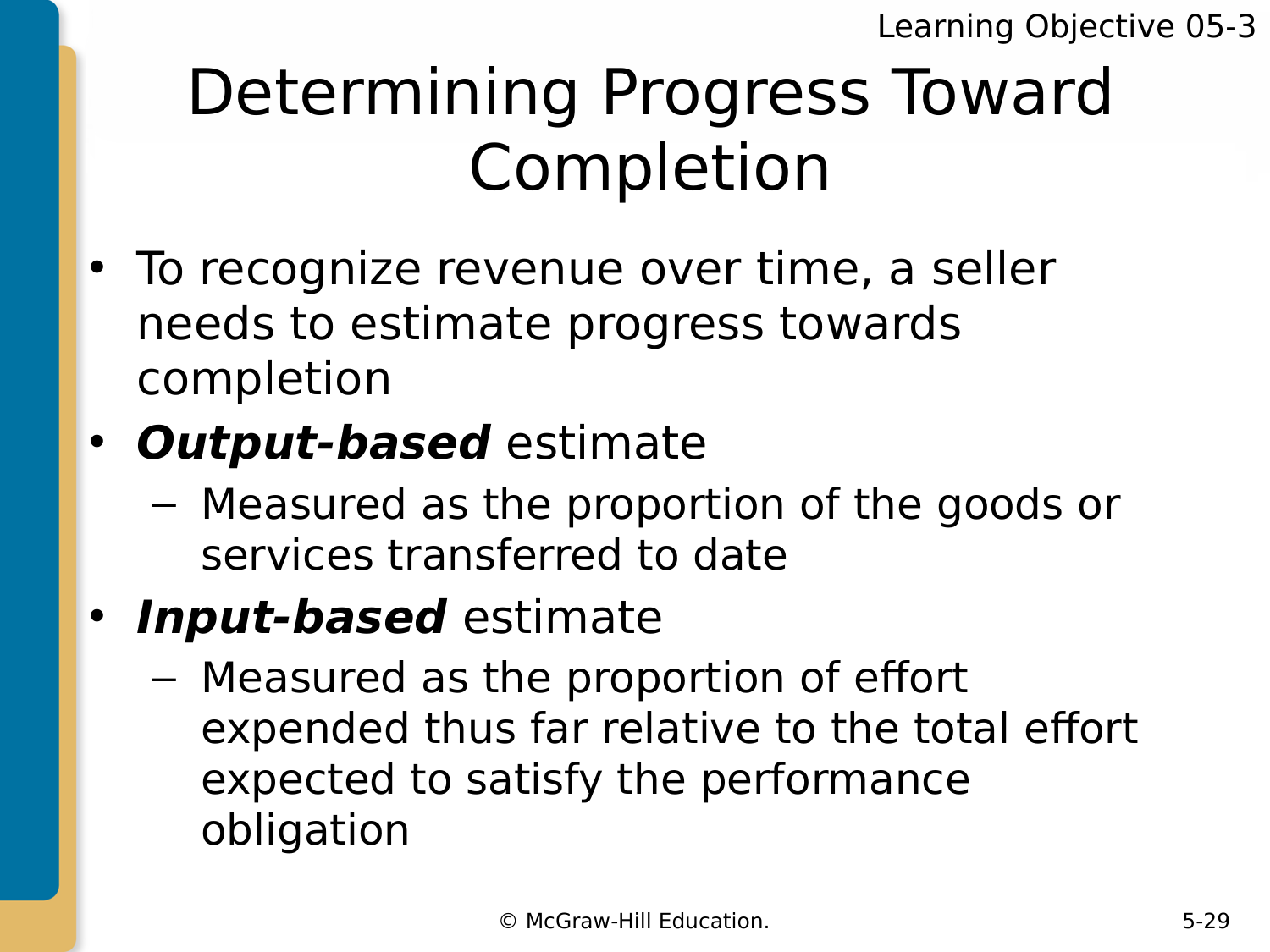

Learning Objective 05-3
# Determining Progress Toward Completion
To recognize revenue over time, a seller needs to estimate progress towards completion
Output-based estimate
Measured as the proportion of the goods or services transferred to date
Input-based estimate
Measured as the proportion of effort expended thus far relative to the total effort expected to satisfy the performance obligation